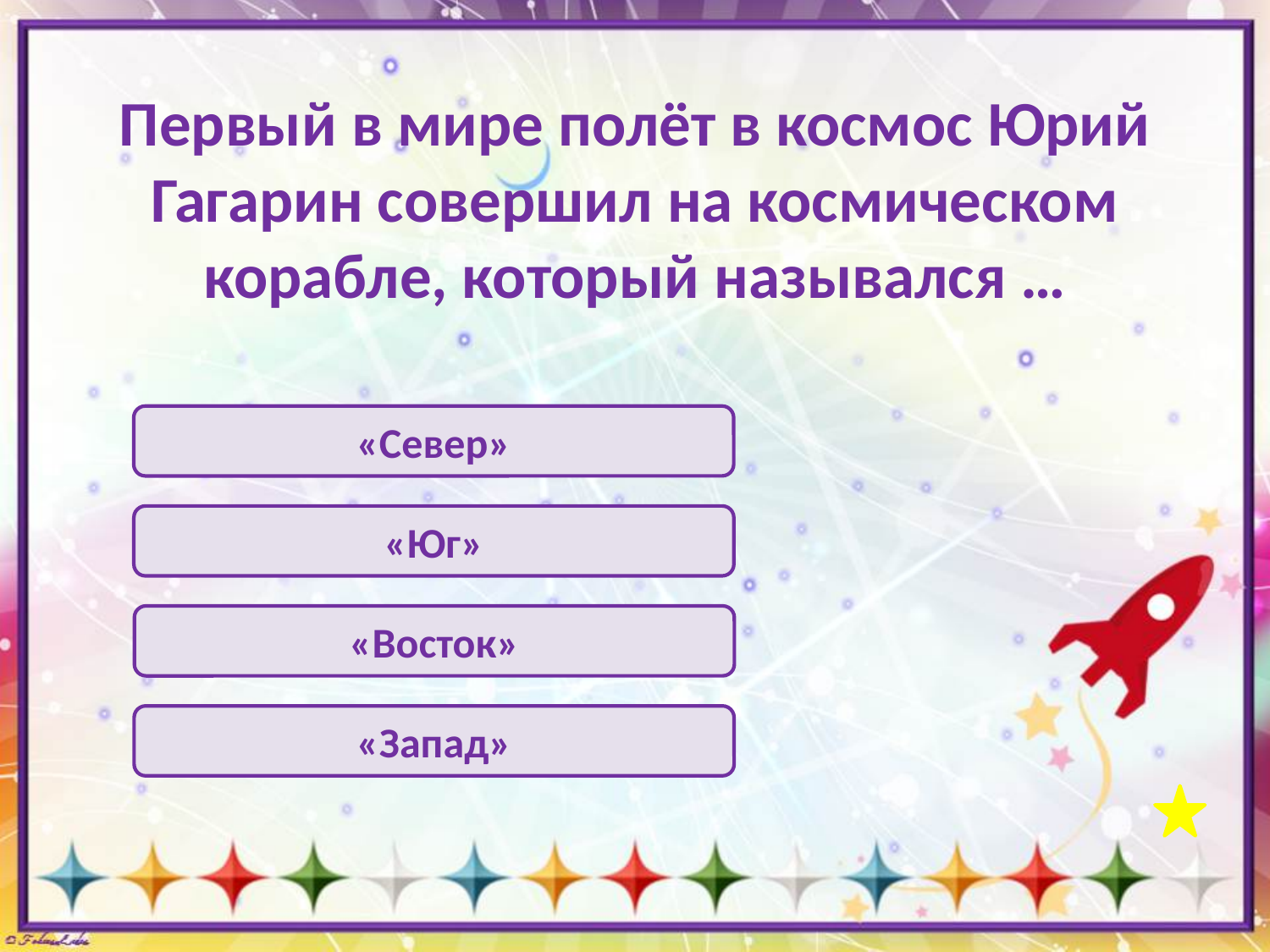

# Первый в мире полёт в космос Юрий Гагарин совершил на космическом корабле, который назывался …
«Север»
«Юг»
«Восток»
«Запад»